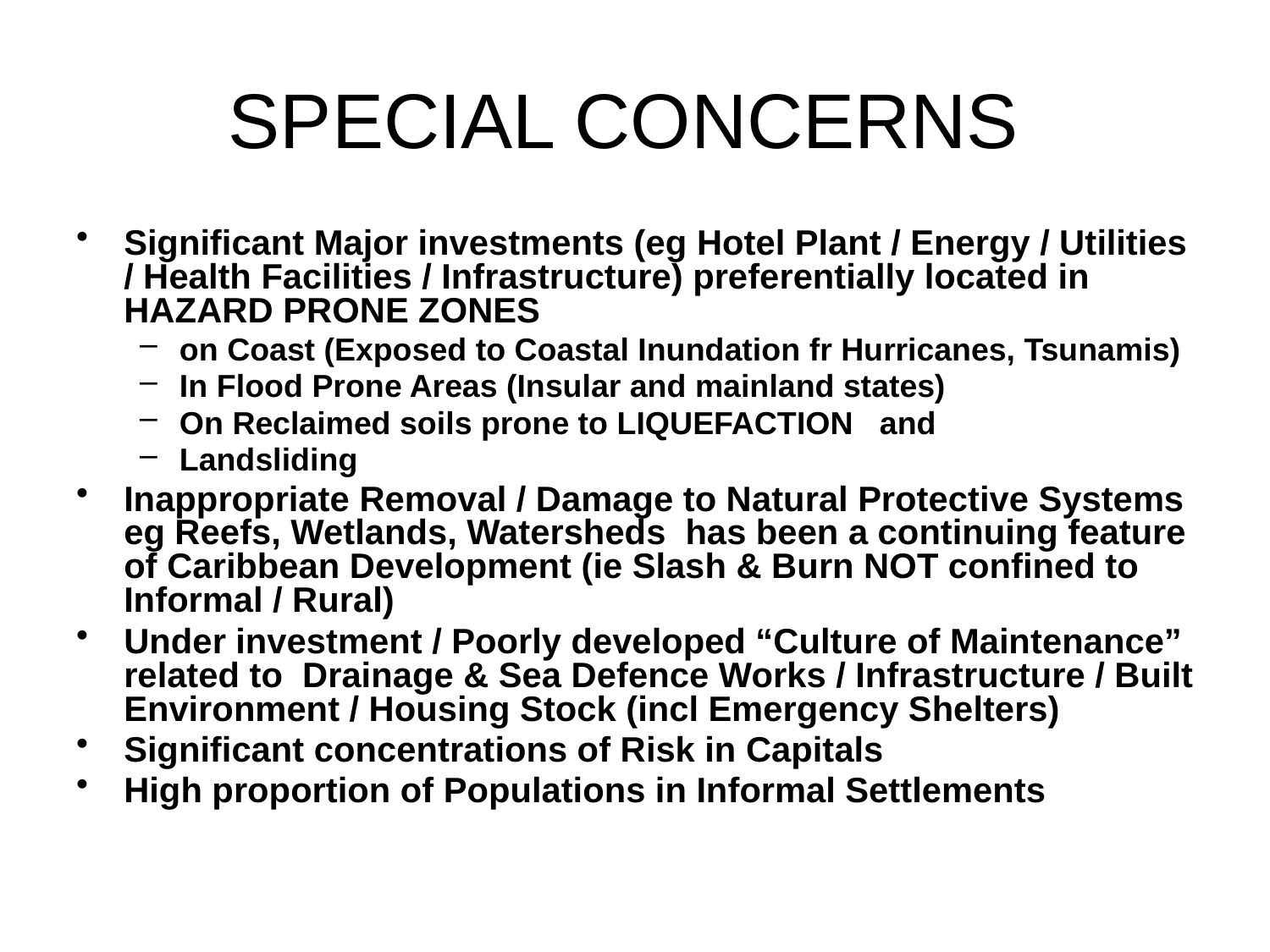

# SPECIAL CONCERNS
Significant Major investments (eg Hotel Plant / Energy / Utilities / Health Facilities / Infrastructure) preferentially located in HAZARD PRONE ZONES
on Coast (Exposed to Coastal Inundation fr Hurricanes, Tsunamis)
In Flood Prone Areas (Insular and mainland states)
On Reclaimed soils prone to LIQUEFACTION   and
Landsliding
Inappropriate Removal / Damage to Natural Protective Systems eg Reefs, Wetlands, Watersheds  has been a continuing feature of Caribbean Development (ie Slash & Burn NOT confined to Informal / Rural)
Under investment / Poorly developed “Culture of Maintenance” related to  Drainage & Sea Defence Works / Infrastructure / Built Environment / Housing Stock (incl Emergency Shelters)
Significant concentrations of Risk in Capitals
High proportion of Populations in Informal Settlements